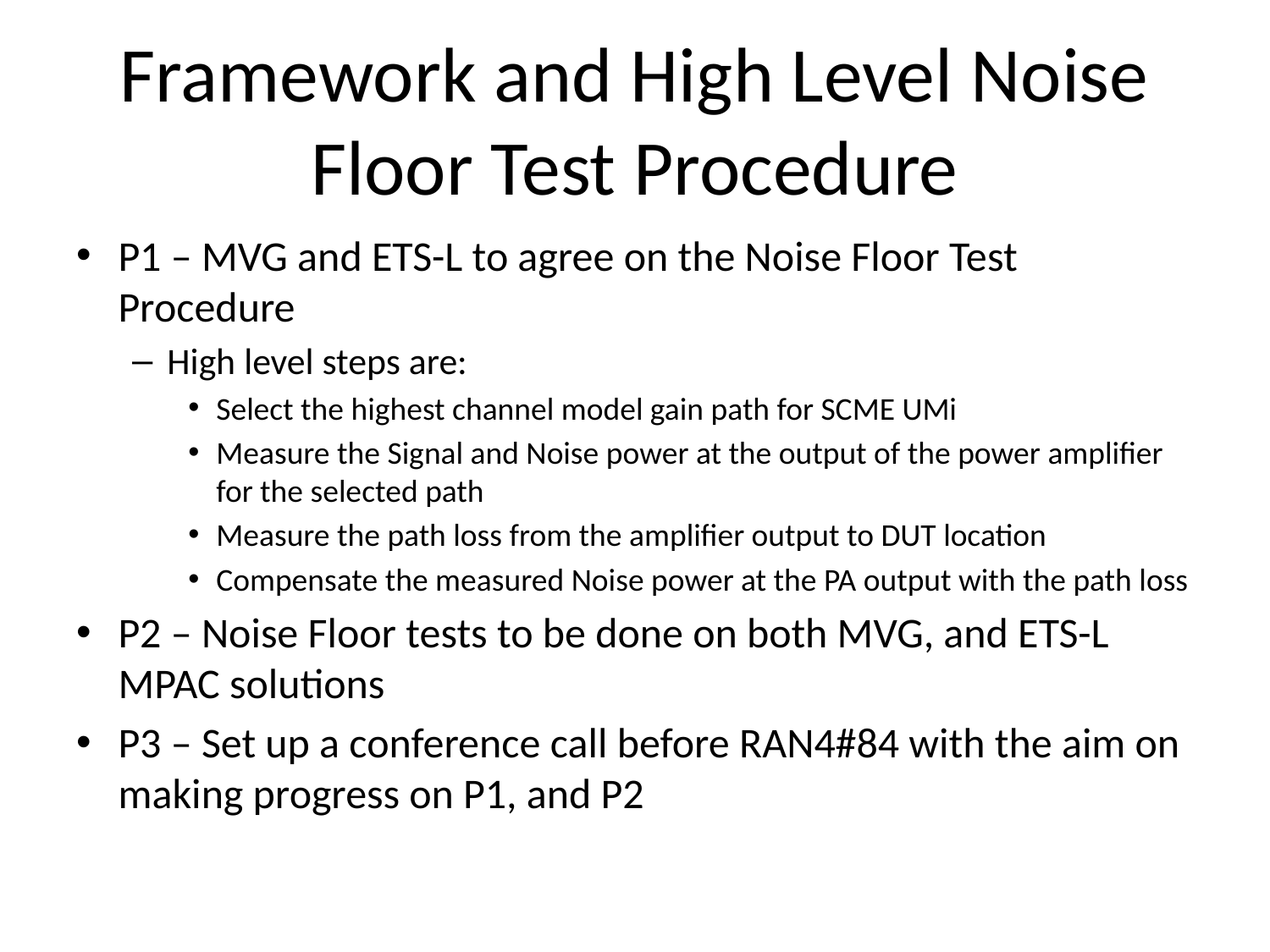

# Framework and High Level Noise Floor Test Procedure
P1 – MVG and ETS-L to agree on the Noise Floor Test Procedure
High level steps are:
Select the highest channel model gain path for SCME UMi
Measure the Signal and Noise power at the output of the power amplifier for the selected path
Measure the path loss from the amplifier output to DUT location
Compensate the measured Noise power at the PA output with the path loss
P2 – Noise Floor tests to be done on both MVG, and ETS-L MPAC solutions
P3 – Set up a conference call before RAN4#84 with the aim on making progress on P1, and P2